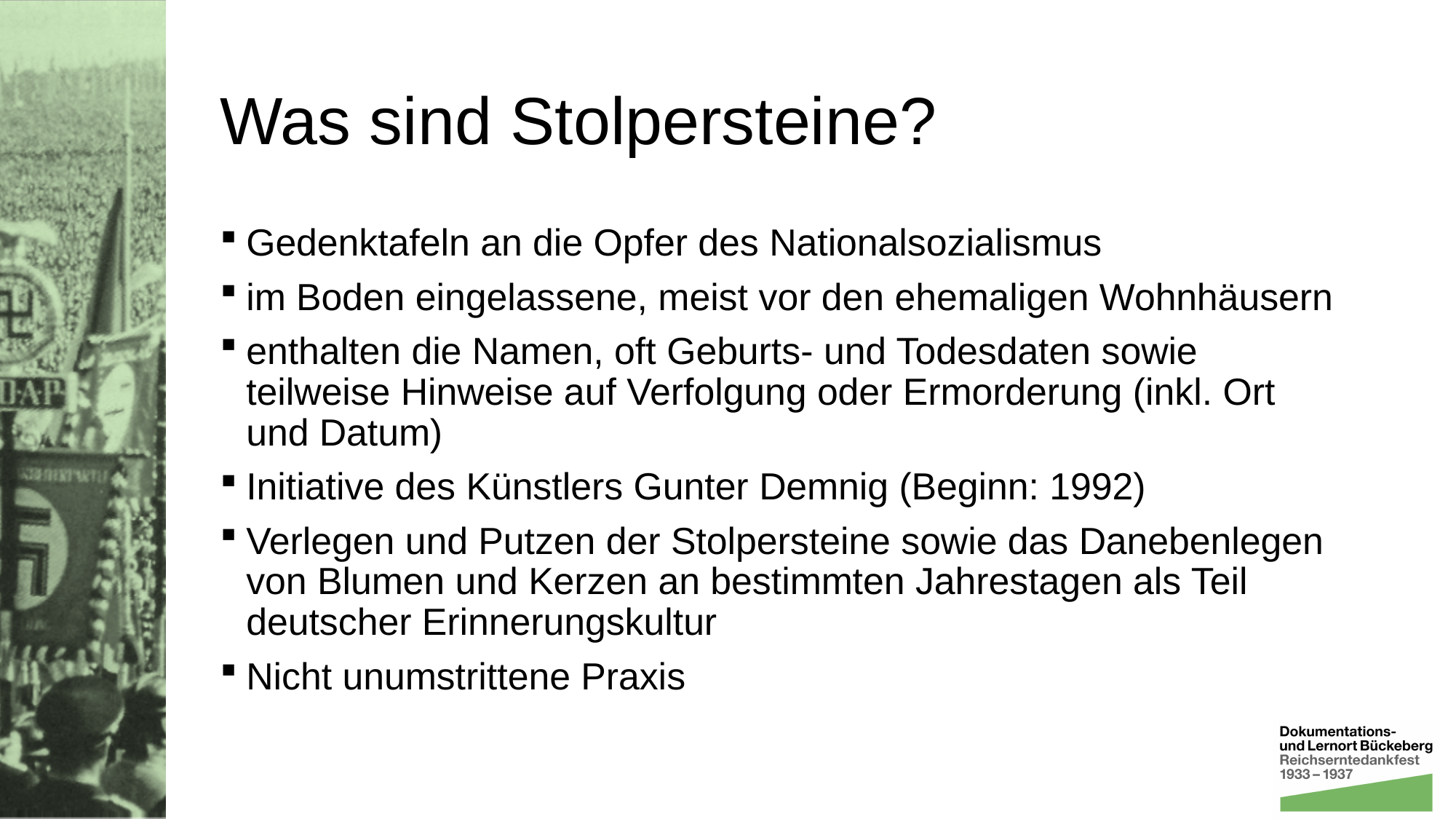

# Was sind Stolpersteine?
Gedenktafeln an die Opfer des Nationalsozialismus
im Boden eingelassene, meist vor den ehemaligen Wohnhäusern
enthalten die Namen, oft Geburts- und Todesdaten sowie teilweise Hinweise auf Verfolgung oder Ermorderung (inkl. Ort und Datum)
Initiative des Künstlers Gunter Demnig (Beginn: 1992)
Verlegen und Putzen der Stolpersteine sowie das Danebenlegen von Blumen und Kerzen an bestimmten Jahrestagen als Teil deutscher Erinnerungskultur
Nicht unumstrittene Praxis